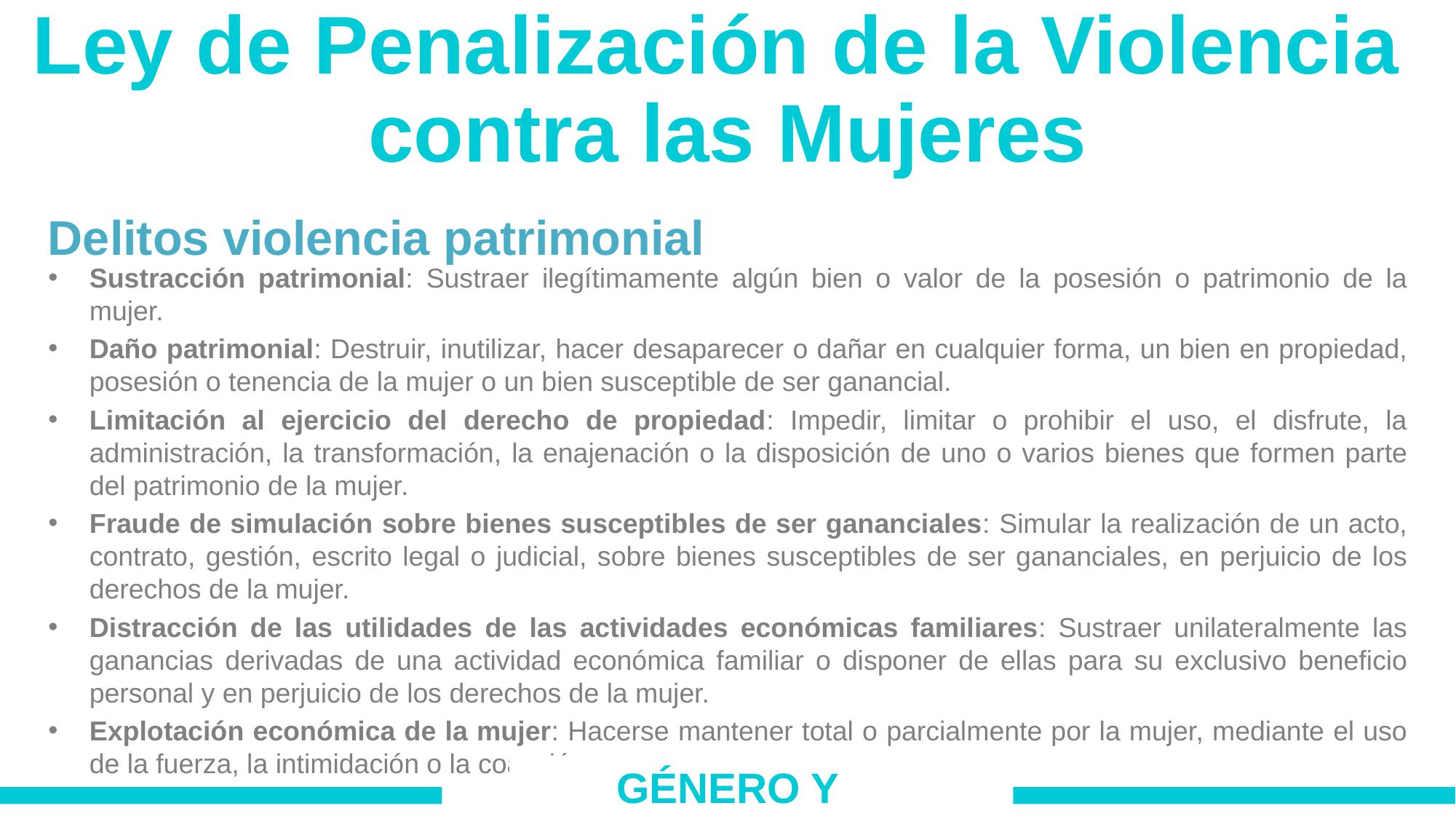

Ley de Penalización de la Violencia
contra las Mujeres
Delitos violencia patrimonial
Sustracción patrimonial: Sustraer ilegítimamente algún bien o valor de la posesión o patrimonio de la mujer.
Daño patrimonial: Destruir, inutilizar, hacer desaparecer o dañar en cualquier forma, un bien en propiedad, posesión o tenencia de la mujer o un bien susceptible de ser ganancial.
Limitación al ejercicio del derecho de propiedad: Impedir, limitar o prohibir el uso, el disfrute, la administración, la transformación, la enajenación o la disposición de uno o varios bienes que formen parte del patrimonio de la mujer.
Fraude de simulación sobre bienes susceptibles de ser gananciales: Simular la realización de un acto, contrato, gestión, escrito legal o judicial, sobre bienes susceptibles de ser gananciales, en perjuicio de los derechos de la mujer.
Distracción de las utilidades de las actividades económicas familiares: Sustraer unilateralmente las ganancias derivadas de una actividad económica familiar o disponer de ellas para su exclusivo beneficio personal y en perjuicio de los derechos de la mujer.
Explotación económica de la mujer: Hacerse mantener total o parcialmente por la mujer, mediante el uso de la fuerza, la intimidación o la coacción.
GÉNERO Y MOVILIDAD